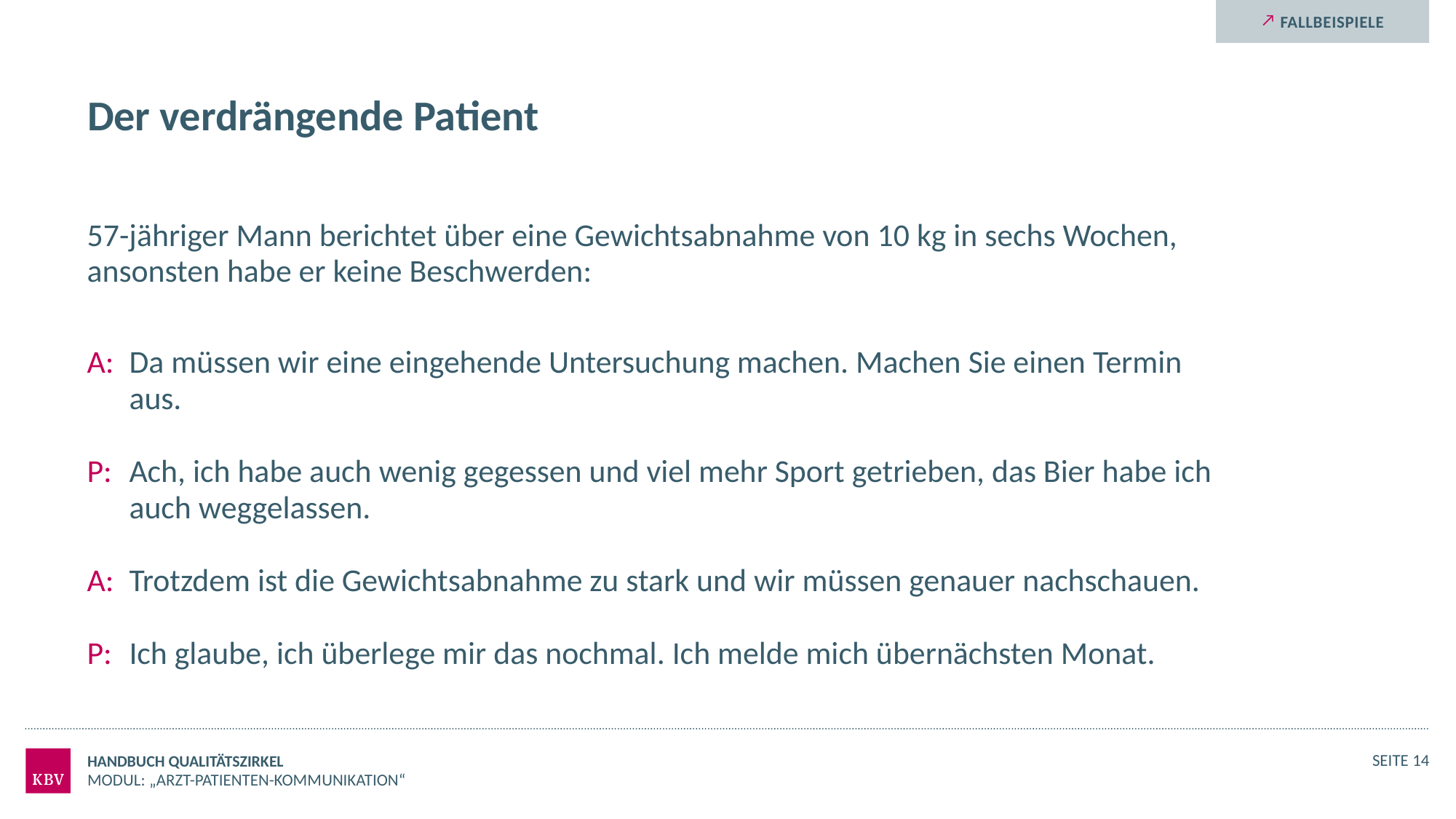

# Der verdrängende Patient
57-jähriger Mann berichtet über eine Gewichtsabnahme von 10 kg in sechs Wochen, ansonsten habe er keine Beschwerden:
A: 	Da müssen wir eine eingehende Untersuchung machen. Machen Sie einen Termin aus.
P: 	Ach, ich habe auch wenig gegessen und viel mehr Sport getrieben, das Bier habe ich auch weggelassen.
A: 	Trotzdem ist die Gewichtsabnahme zu stark und wir müssen genauer nachschauen.
P: 	Ich glaube, ich überlege mir das nochmal. Ich melde mich übernächsten Monat.
Handbuch Qualitätszirkel
Seite 14
Modul: „Arzt-Patienten-Kommunikation“